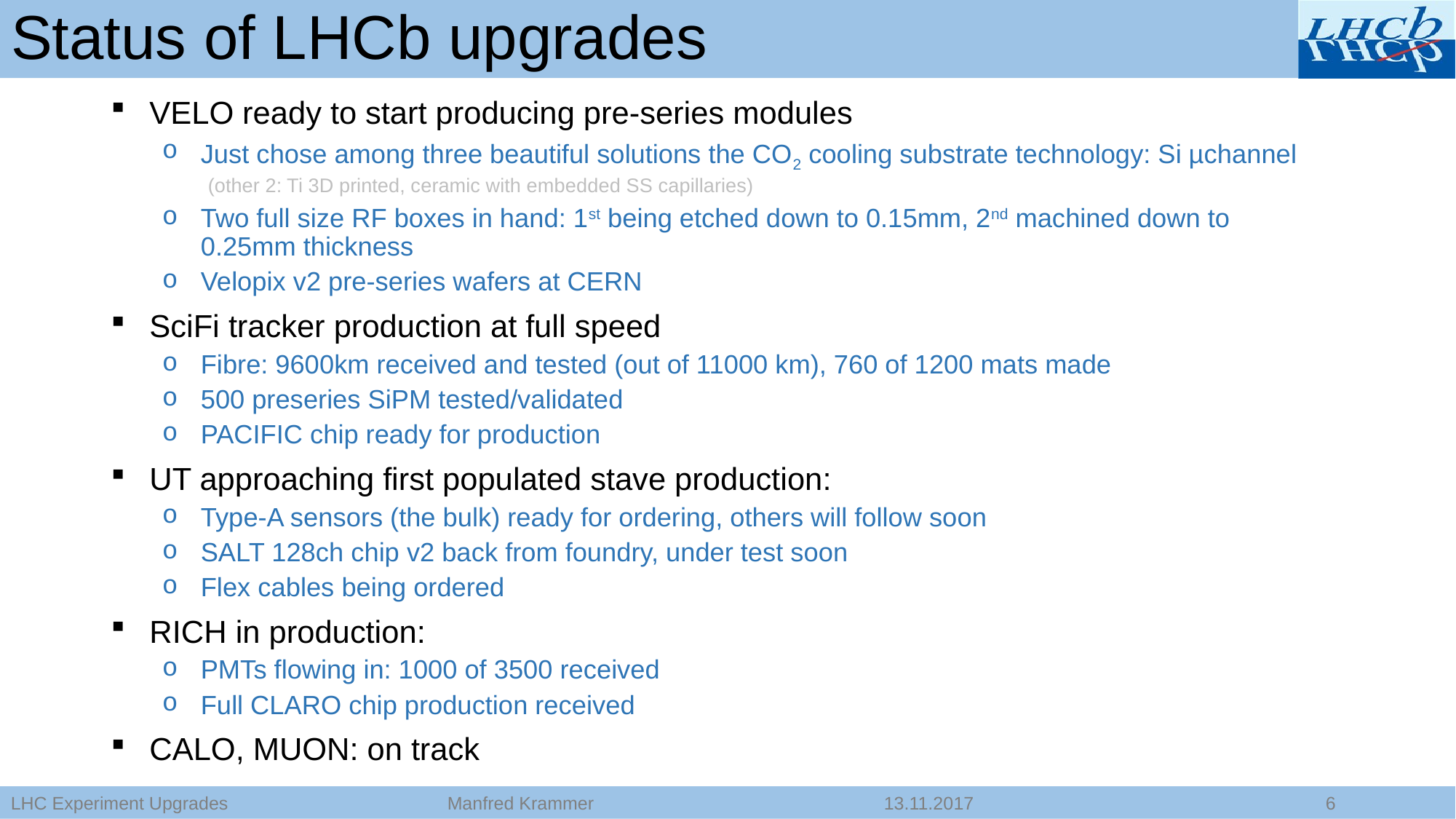

# Status of LHCb upgrades
VELO ready to start producing pre-series modules
Just chose among three beautiful solutions the CO2 cooling substrate technology: Si µchannel  (other 2: Ti 3D printed, ceramic with embedded SS capillaries)
Two full size RF boxes in hand: 1st being etched down to 0.15mm, 2nd machined down to 0.25mm thickness
Velopix v2 pre-series wafers at CERN
SciFi tracker production at full speed
Fibre: 9600km received and tested (out of 11000 km), 760 of 1200 mats made
500 preseries SiPM tested/validated
PACIFIC chip ready for production
UT approaching first populated stave production:
Type-A sensors (the bulk) ready for ordering, others will follow soon
SALT 128ch chip v2 back from foundry, under test soon
Flex cables being ordered
RICH in production:
PMTs flowing in: 1000 of 3500 received
Full CLARO chip production received
CALO, MUON: on track